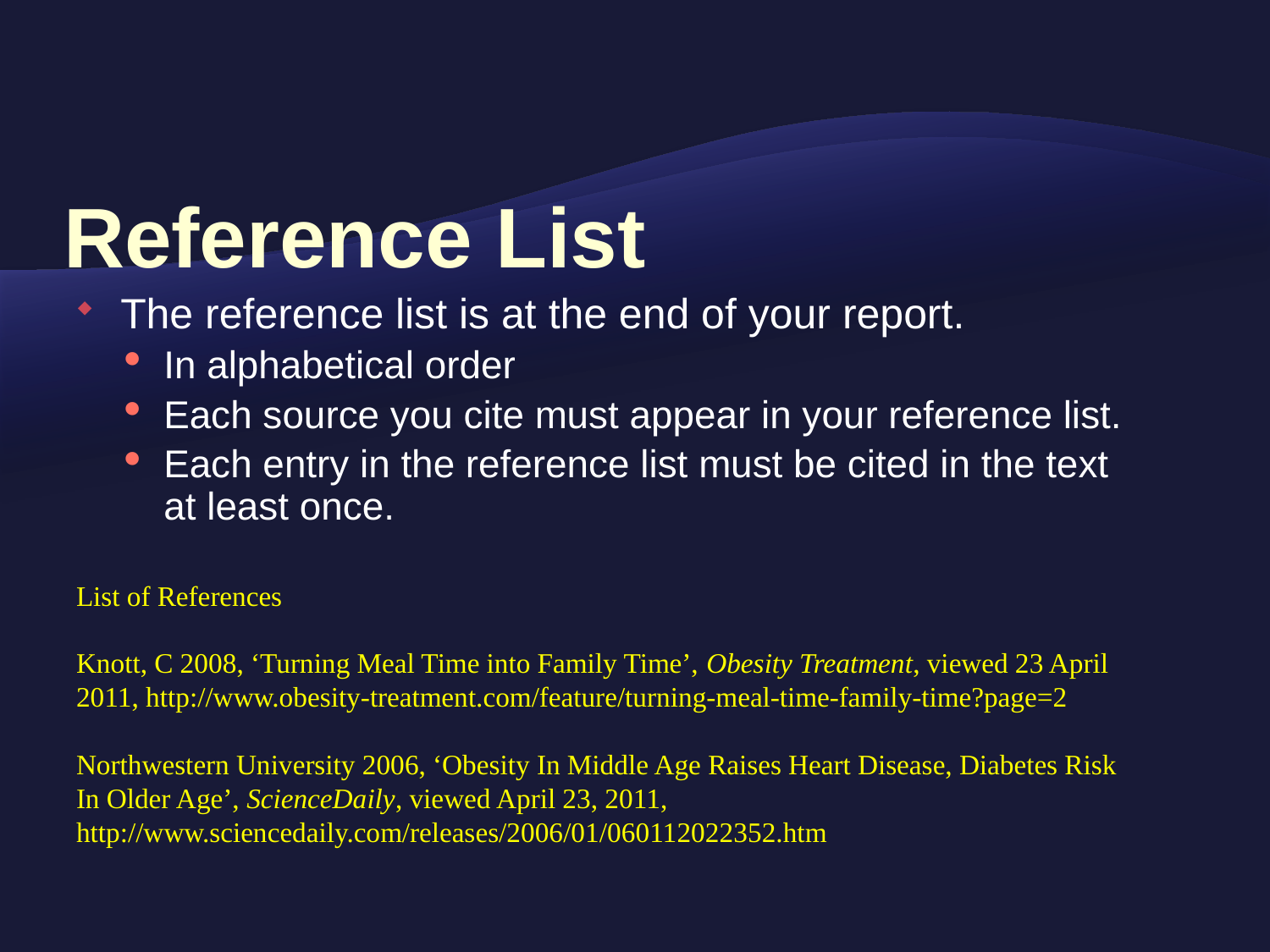

# Reference List
The reference list is at the end of your report.
In alphabetical order
Each source you cite must appear in your reference list.
Each entry in the reference list must be cited in the text at least once.

List of References
Knott, C 2008, ‘Turning Meal Time into Family Time’, Obesity Treatment, viewed 23 April 2011, http://www.obesity-treatment.com/feature/turning-meal-time-family-time?page=2
Northwestern University 2006, ‘Obesity In Middle Age Raises Heart Disease, Diabetes Risk In Older Age’, ScienceDaily, viewed April 23, 2011, http://www.sciencedaily.com/releases/2006/01/060112022352.htm